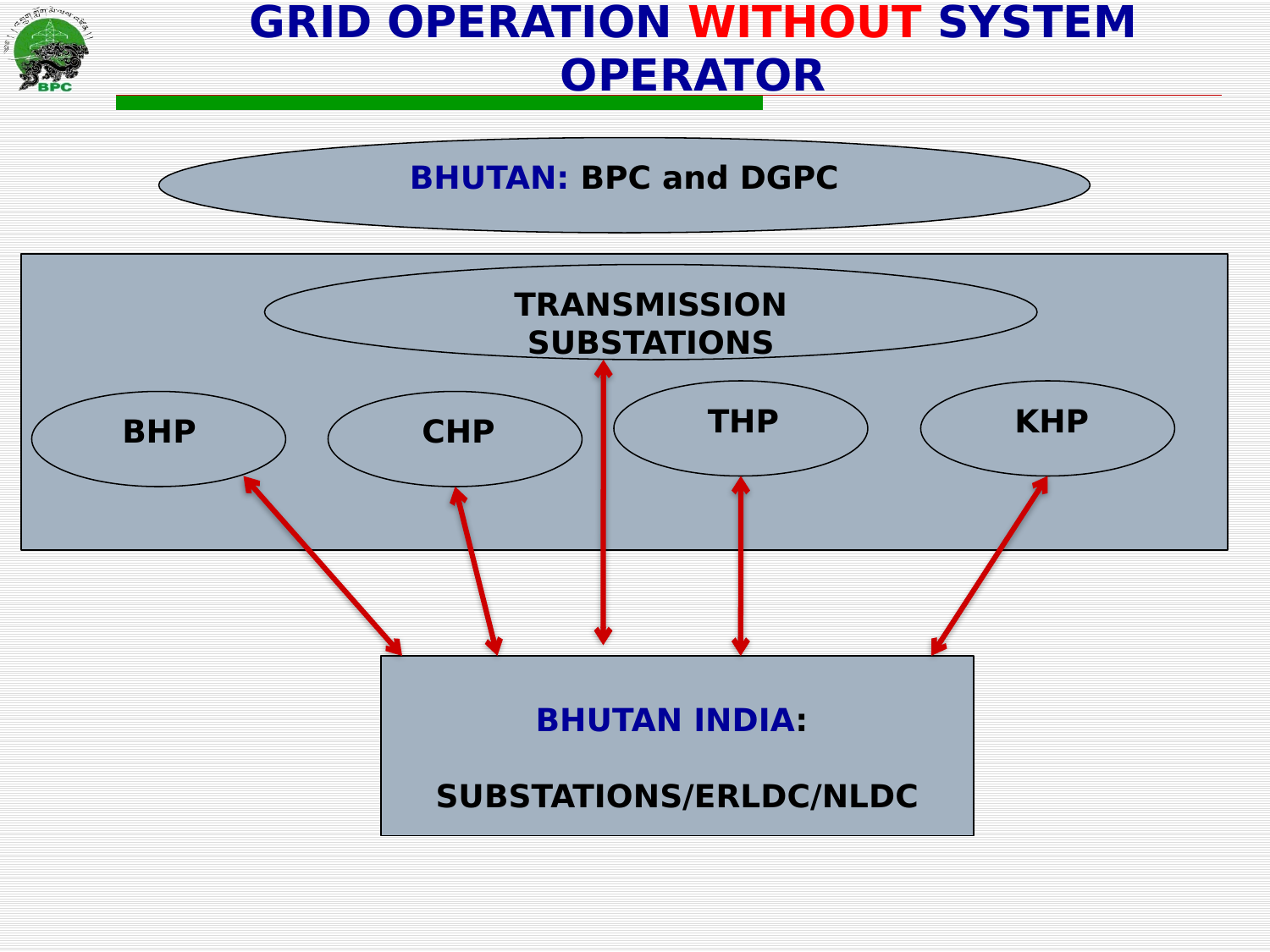

GRID OPERATION WITHOUT SYSTEM OPERATOR
BHUTAN: BPC and DGPC

TRANSMISSION SUBSTATIONS
    THP
    KHP
    BHP
    CHP

BHUTAN INDIA:

SUBSTATIONS/ERLDC/NLDC